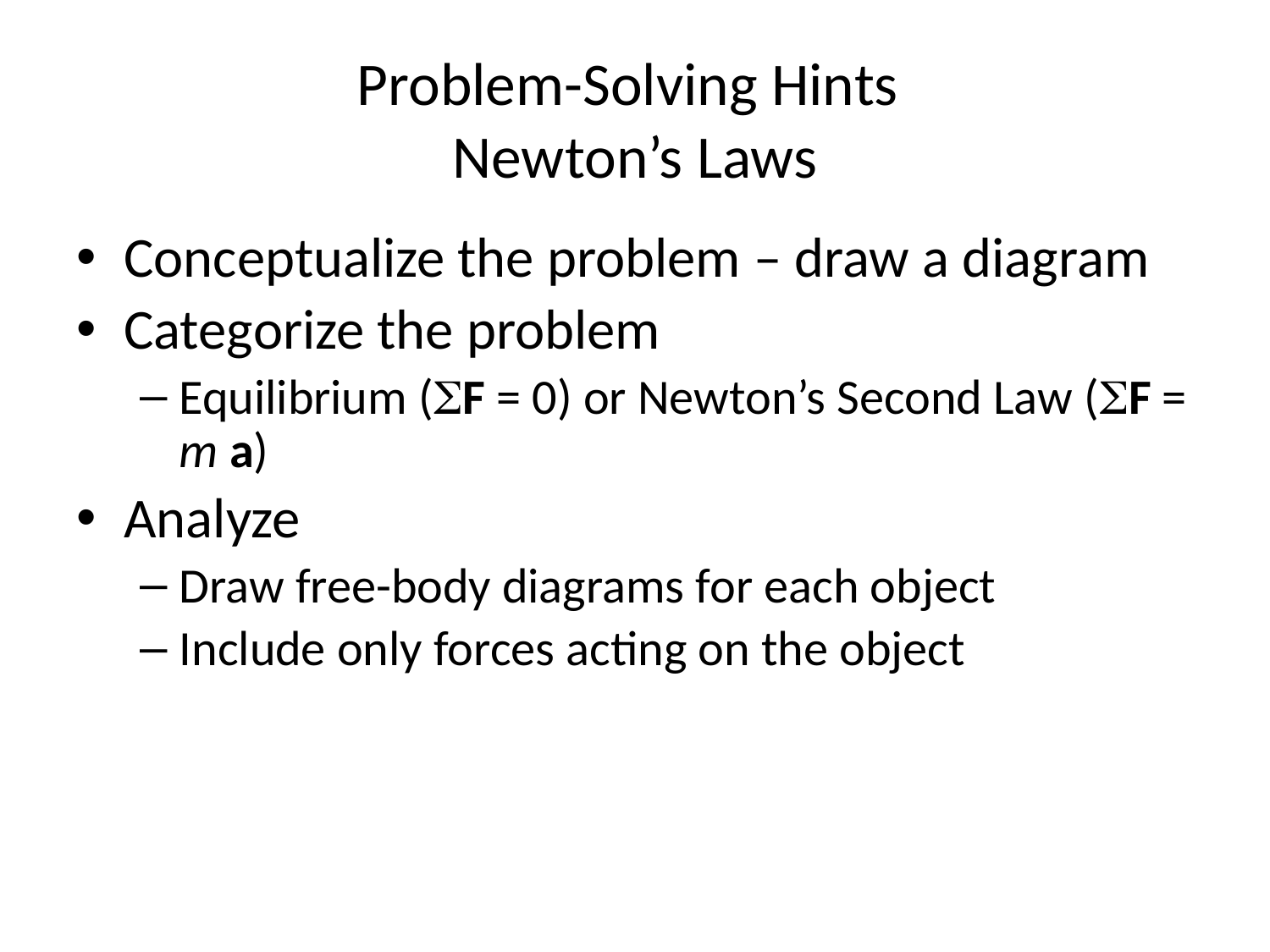

# Problem-Solving Hints Newton’s Laws
Conceptualize the problem – draw a diagram
Categorize the problem
Equilibrium (ΣF = 0) or Newton’s Second Law (ΣF = m a)
Analyze
Draw free-body diagrams for each object
Include only forces acting on the object